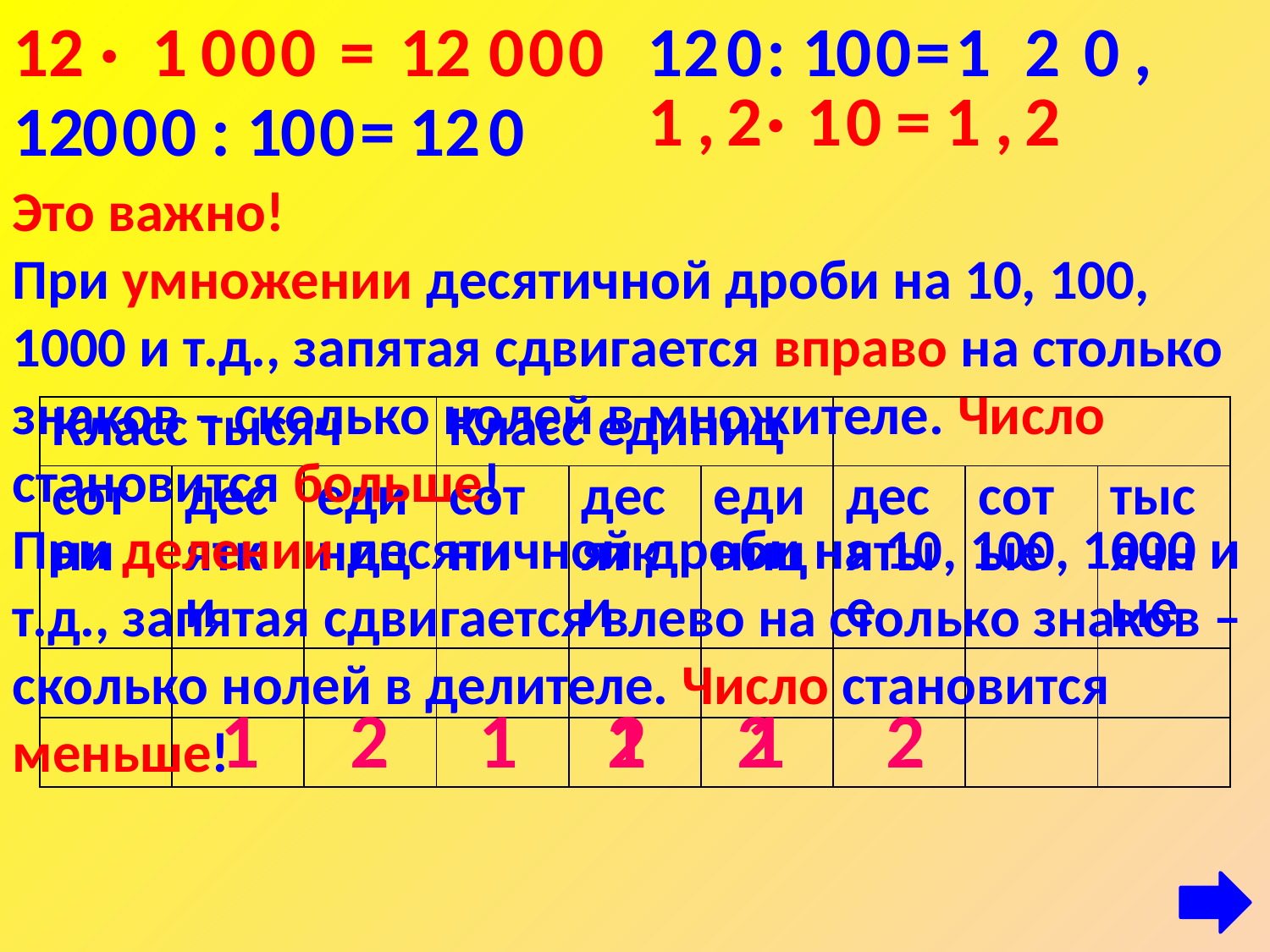

12 ·
1
0
0
0
=
12
0
0
0
12
0
: 1
0
0
=
1
2
0
,
1
,
2
·
1
0
=
1
,
2
12
0
0
0
: 1
0
0
=
12
0
Это важно!
При умножении десятичной дроби на 10, 100, 1000 и т.д., запятая сдвигается вправо на столько знаков – сколько нолей в множителе. Число становится больше!
При делении десятичной дроби на 10, 100, 1000 и т.д., запятая сдвигается влево на столько знаков – сколько нолей в делителе. Число становится меньше!
| Класс тысяч |  |  | Класс единиц |  |  |  |  |  |
| --- | --- | --- | --- | --- | --- | --- | --- | --- |
| сотни | десятки | единиц | сотни | десятки | единиц | десятые | сотые | тысячные |
|  |  |  |  |  |  |  |  |  |
|  |  |  |  |  |  |  |  |  |
1
2
1
1
2
2
1
2